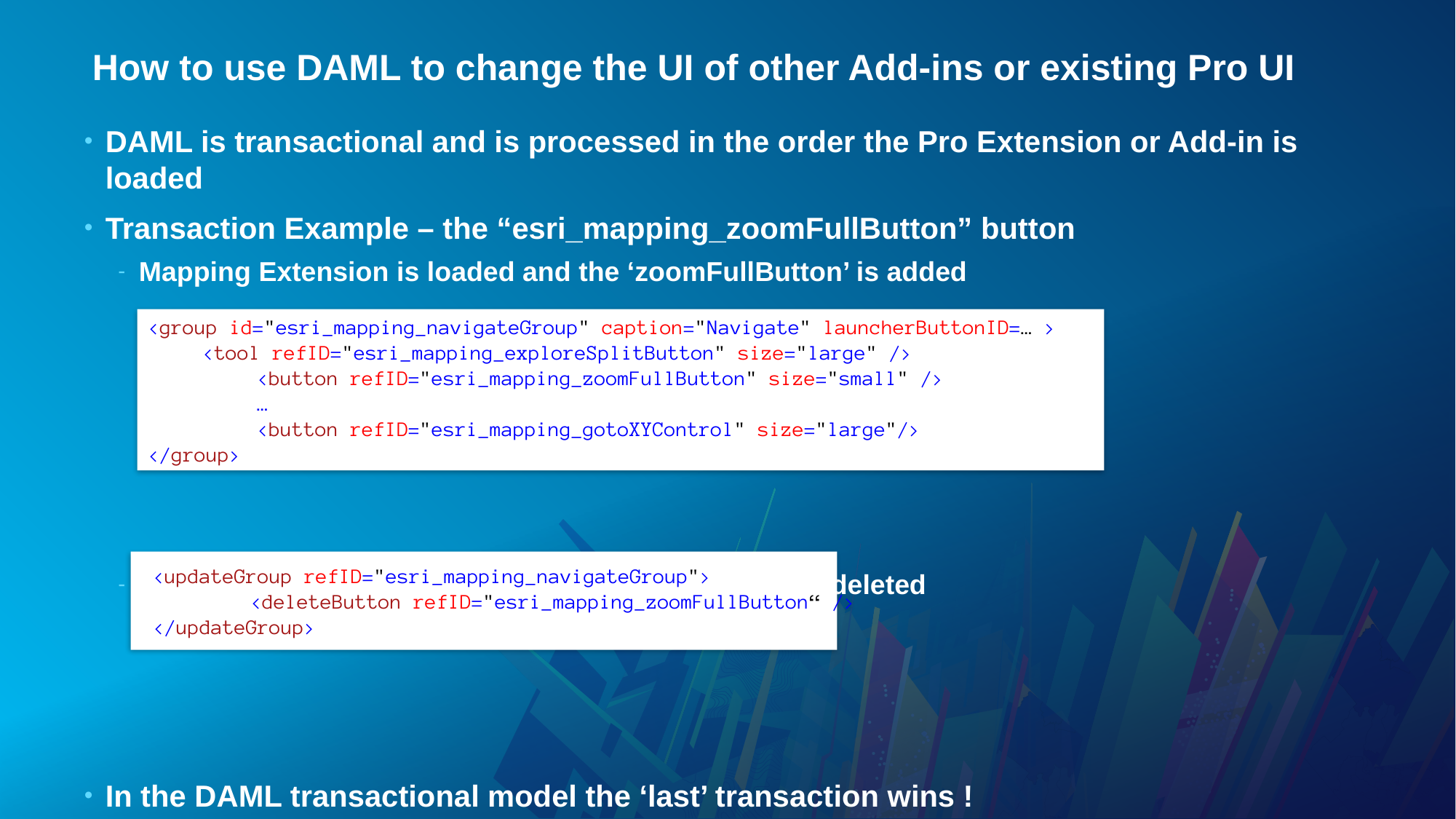

# How to use DAML to change the UI of other Add-ins or existing Pro UI
DAML is transactional and is processed in the order the Pro Extension or Add-in is loaded
Transaction Example – the “esri_mapping_zoomFullButton” button
Mapping Extension is loaded and the ‘zoomFullButton’ is added

Custom Add-in is loaded and the ‘zoomFullButton’ is deleted

In the DAML transactional model the ‘last’ transaction wins !

<group id="esri_mapping_navigateGroup" caption="Navigate" launcherButtonID=… >
<tool refID="esri_mapping_exploreSplitButton" size="large" />
    	<button refID="esri_mapping_zoomFullButton" size="small" />
	…
	<button refID="esri_mapping_gotoXYControl" size="large"/>
</group>
 <updateGroup refID="esri_mapping_navigateGroup">
 	<deleteButton refID="esri_mapping_zoomFullButton“ />
 </updateGroup>